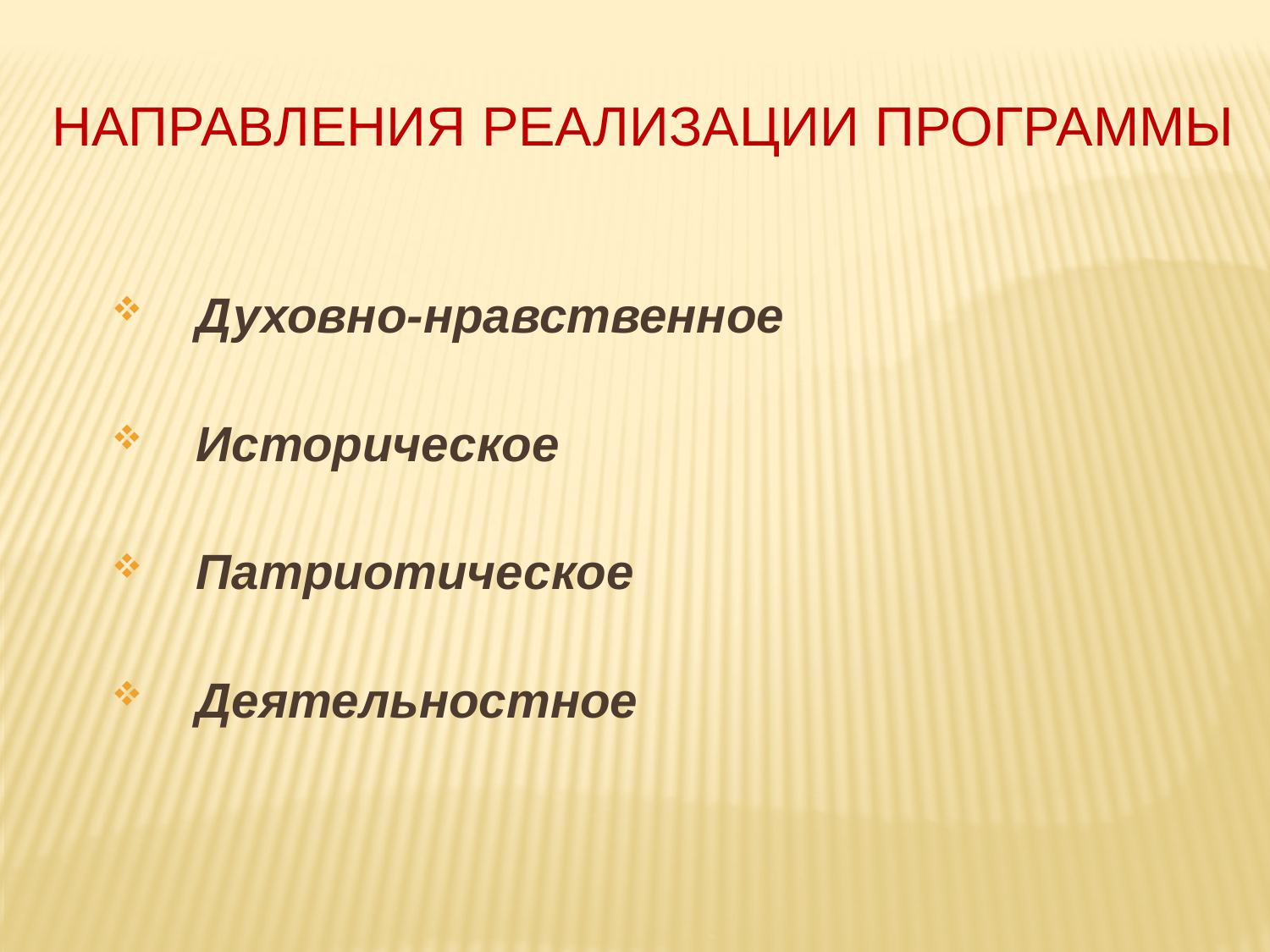

Направления реализации программы
Духовно-нравственное
Историческое
Патриотическое
Деятельностное